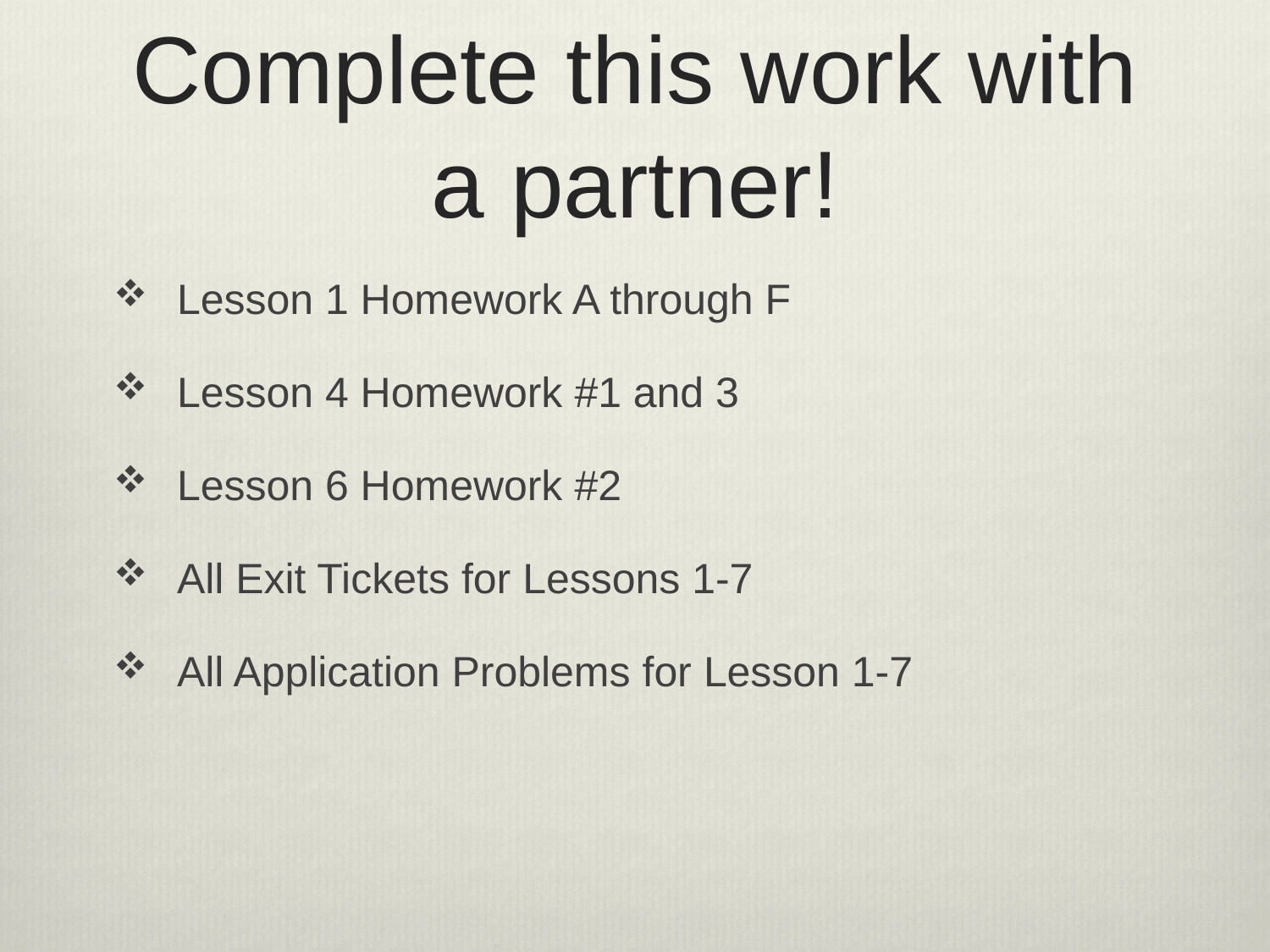

# Complete this work with a partner!
Lesson 1 Homework A through F
Lesson 4 Homework #1 and 3
Lesson 6 Homework #2
All Exit Tickets for Lessons 1-7
All Application Problems for Lesson 1-7